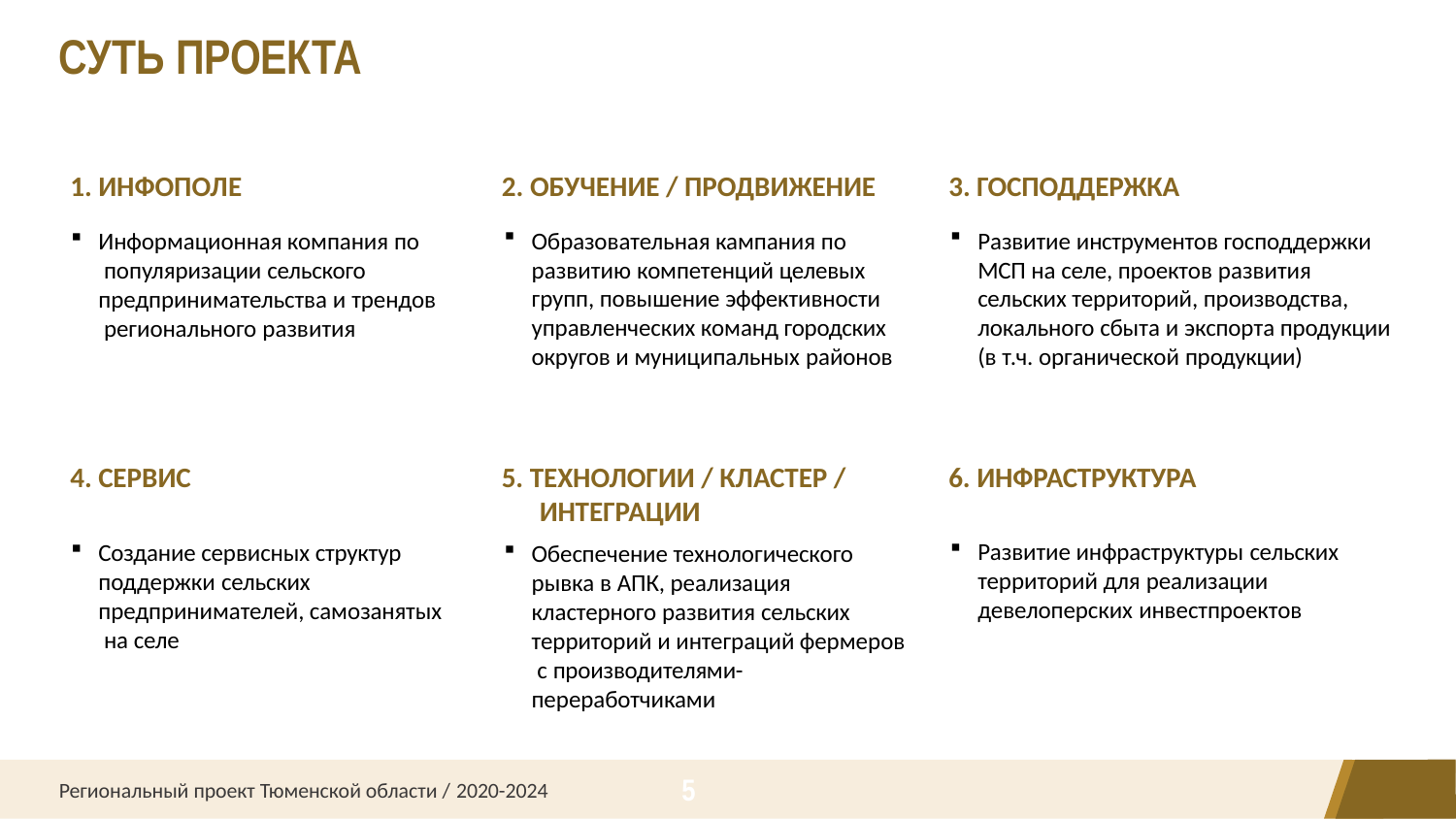

# СУТЬ ПРОЕКТА
1. ИНФОПОЛЕ
2. ОБУЧЕНИЕ / ПРОДВИЖЕНИЕ
Образовательная кампания по  развитию компетенций целевых  групп, повышение эффективности  управленческих команд городских  округов и муниципальных районов
3. ГОСПОДДЕРЖКА
Развитие инструментов господдержки  МСП на селе, проектов развития  сельских территорий, производства,  локального сбыта и экспорта продукции  (в т.ч. органической продукции)
Информационная компания по  популяризации сельского
предпринимательства и трендов  регионального развития
4. СЕРВИС
5. ТЕХНОЛОГИИ / КЛАСТЕР /  ИНТЕГРАЦИИ
Обеспечение технологического  рывка в АПК, реализация  кластерного развития сельских
территорий и интеграций фермеров  с производителями-
переработчиками
6. ИНФРАСТРУКТУРА

Развитие инфраструктуры сельских  территорий для реализации
девелоперских инвестпроектов
Создание сервисных структур  поддержки сельских
предпринимателей, самозанятых  на селе

5
Региональный проект Тюменской области / 2020-2024